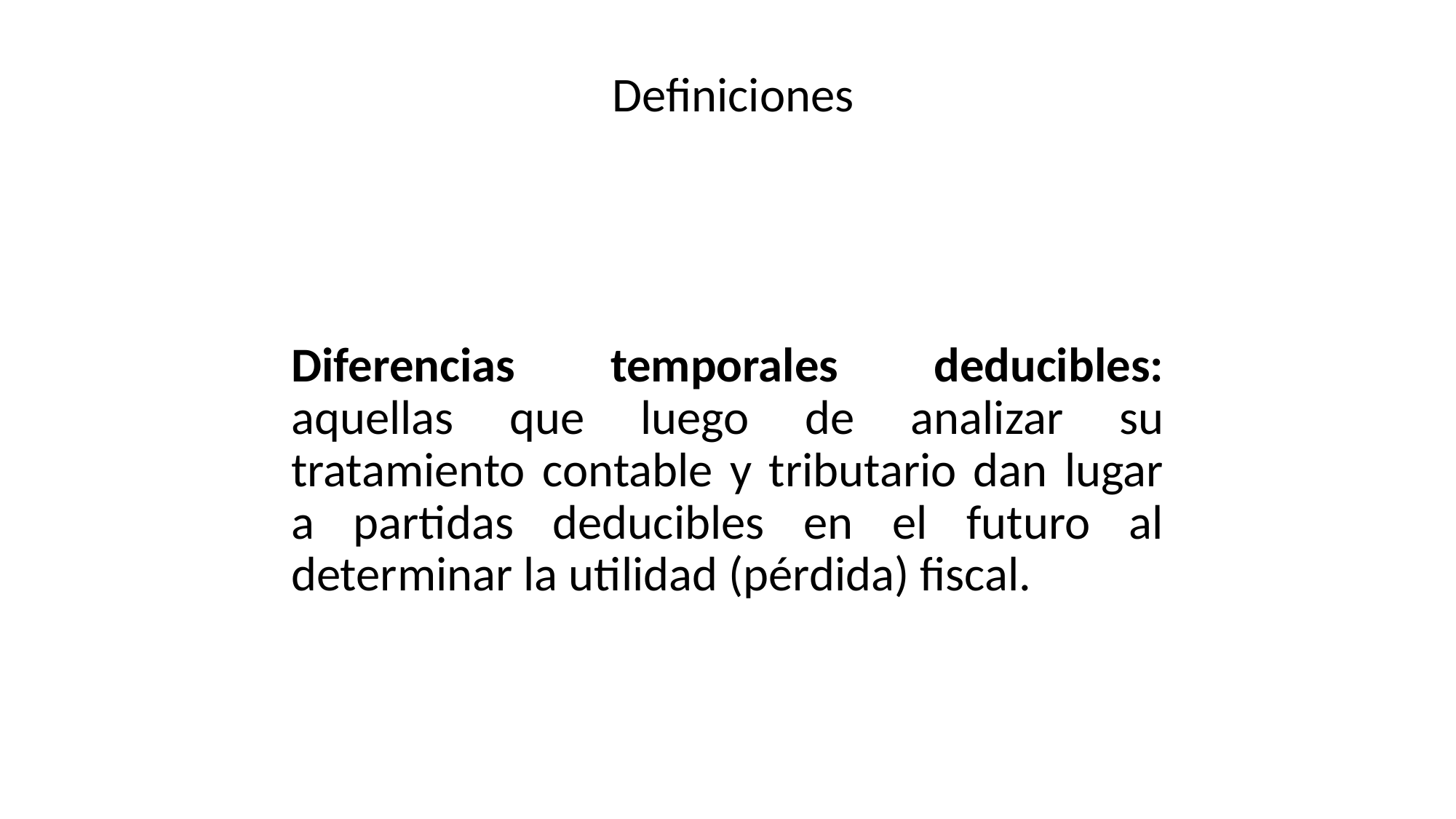

# Definiciones
Diferencias temporales deducibles: aquellas que luego de analizar su tratamiento contable y tributario dan lugar a partidas deducibles en el futuro al determinar la utilidad (pérdida) fiscal.